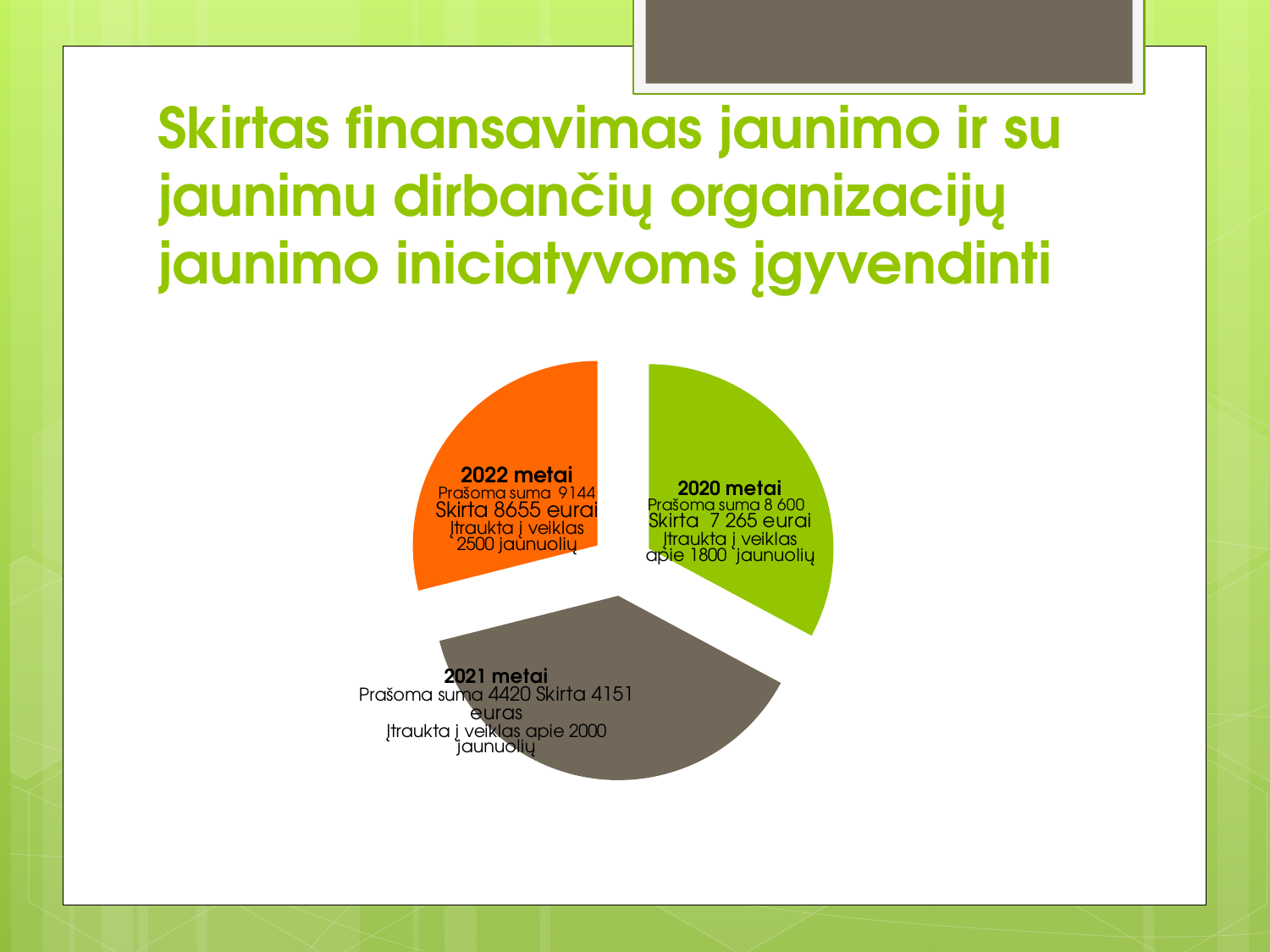

# Skirtas finansavimas jaunimo ir su jaunimu dirbančių organizacijų jaunimo iniciatyvoms įgyvendinti

### Chart

| Category | Pardavimas |
|---|---|
| 2017 metai | 6444.0 |
| 2018 metai | 7501.0 |
| 2019 metai | 5680.0 |